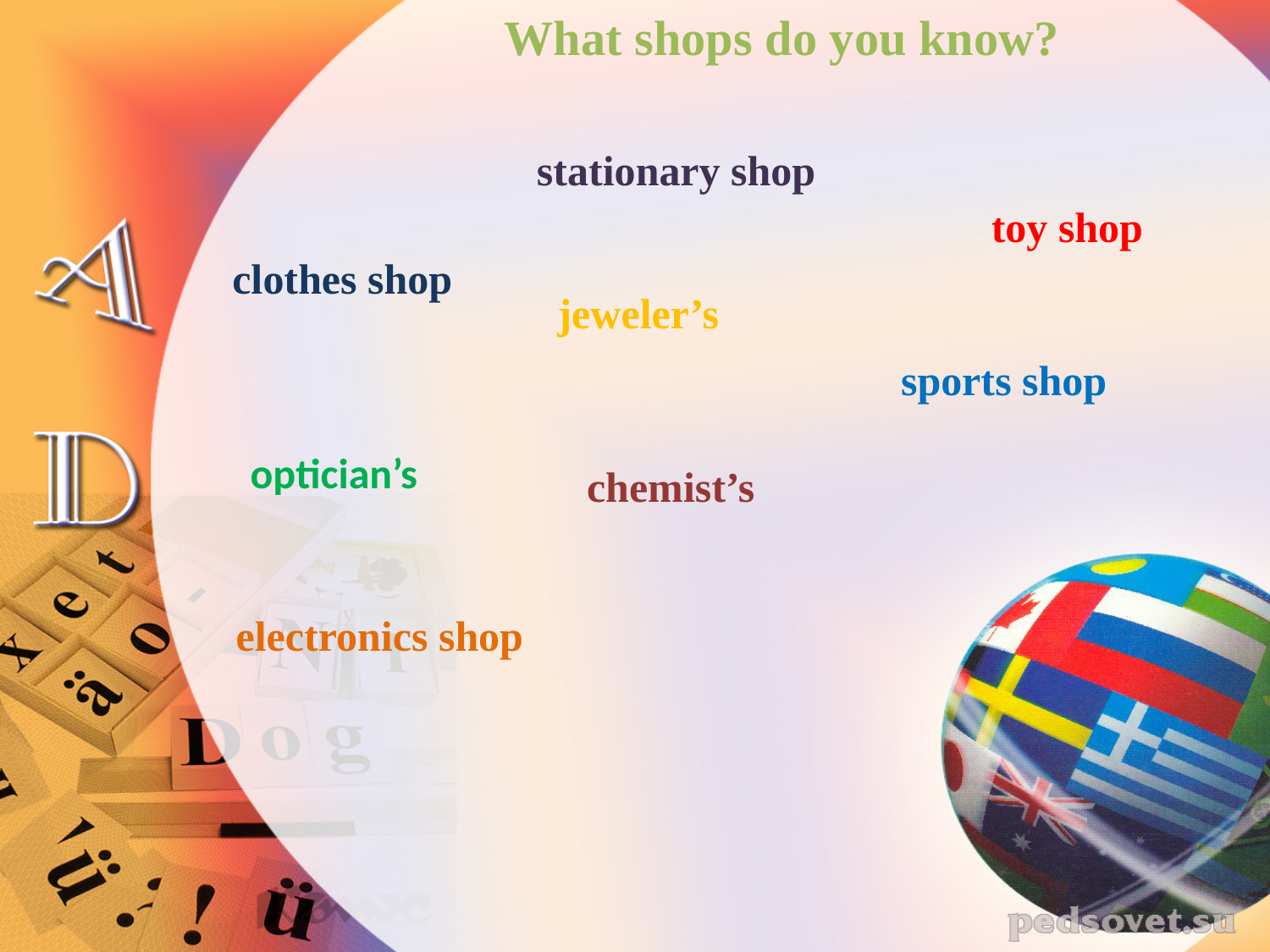

What shops do you know?
stationary shop
toy shop
clothes shop
jeweler’s
sports shop
optician’s
chemist’s
electronics shop